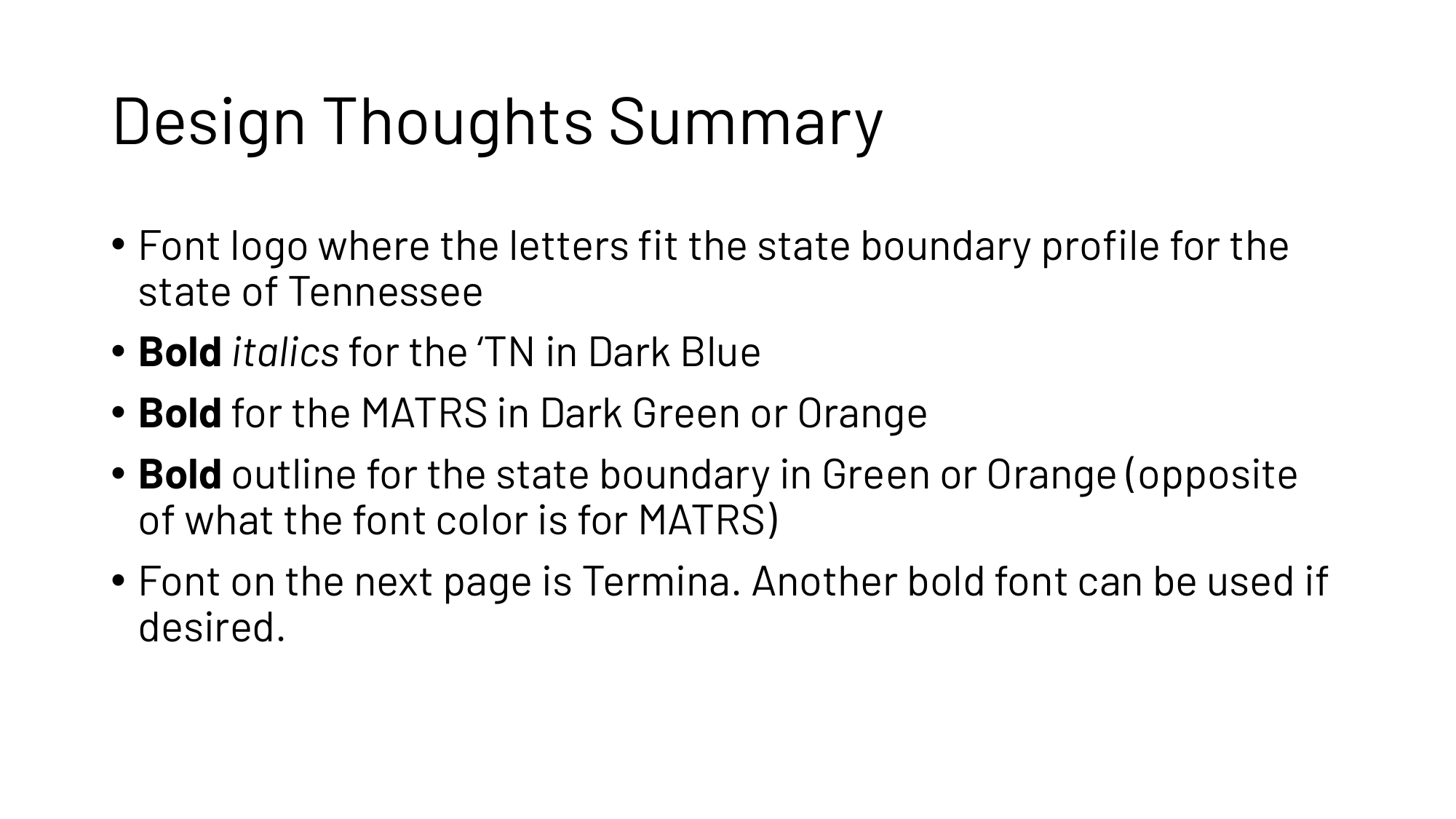

# Design Thoughts Summary
Font logo where the letters fit the state boundary profile for the state of Tennessee
Bold italics for the ‘TN in Dark Blue
Bold for the MATRS in Dark Green or Orange
Bold outline for the state boundary in Green or Orange (opposite of what the font color is for MATRS)
Font on the next page is Termina. Another bold font can be used if desired.